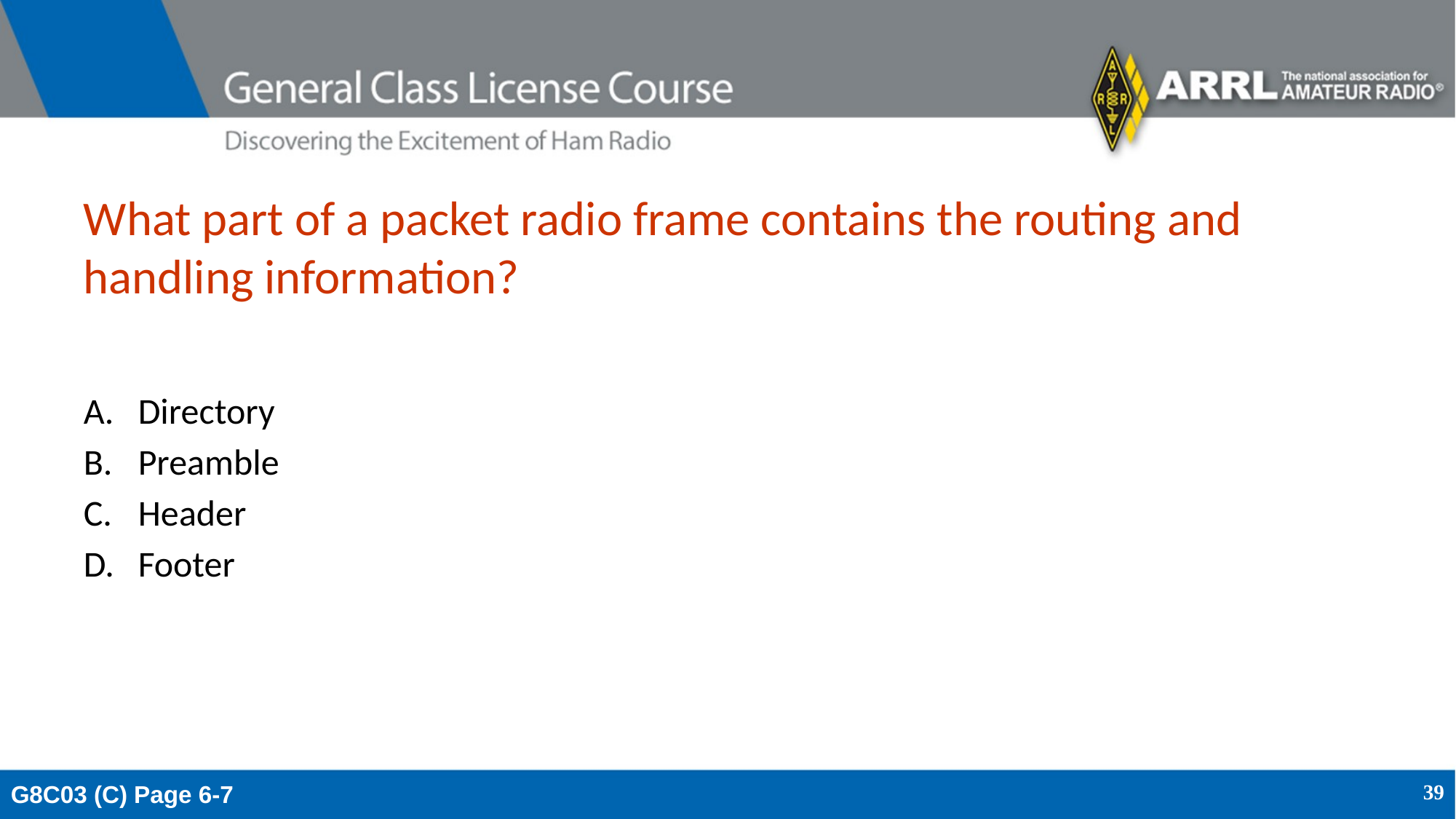

# What part of a packet radio frame contains the routing and handling information?
Directory
Preamble
Header
Footer
G8C03 (C) Page 6-7
39